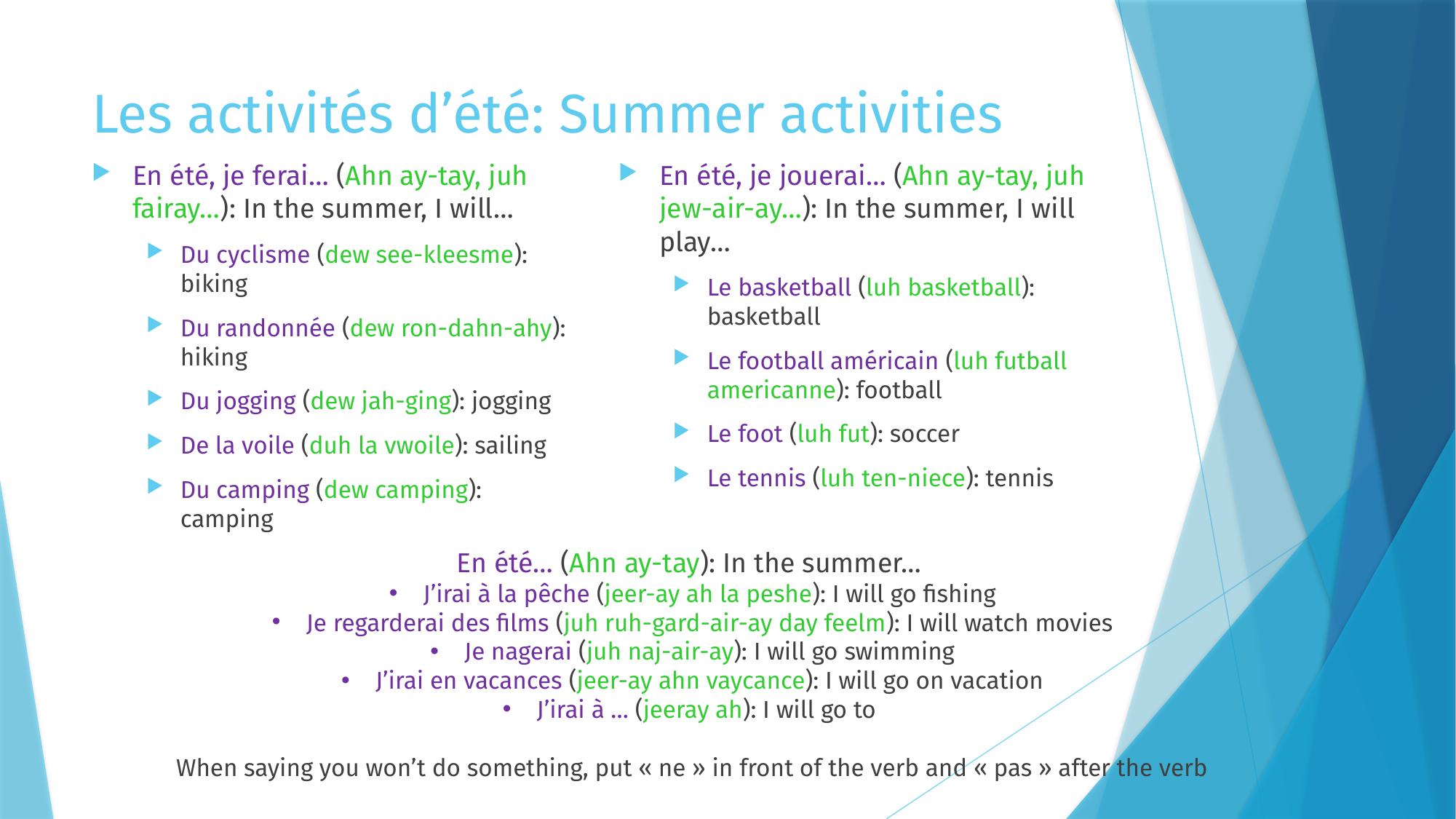

# Les activités d’été: Summer activities
En été, je ferai… (Ahn ay-tay, juh fairay…): In the summer, I will…
Du cyclisme (dew see-kleesme): biking
Du randonnée (dew ron-dahn-ahy): hiking
Du jogging (dew jah-ging): jogging
De la voile (duh la vwoile): sailing
Du camping (dew camping): camping

En été, je jouerai… (Ahn ay-tay, juh jew-air-ay…): In the summer, I will play…
Le basketball (luh basketball): basketball
Le football américain (luh futball americanne): football
Le foot (luh fut): soccer
Le tennis (luh ten-niece): tennis
En été… (Ahn ay-tay): In the summer…
J’irai à la pêche (jeer-ay ah la peshe): I will go fishing
Je regarderai des films (juh ruh-gard-air-ay day feelm): I will watch movies
Je nagerai (juh naj-air-ay): I will go swimming
J’irai en vacances (jeer-ay ahn vaycance): I will go on vacation
J’irai à … (jeeray ah): I will go to

When saying you won’t do something, put « ne » in front of the verb and « pas » after the verb